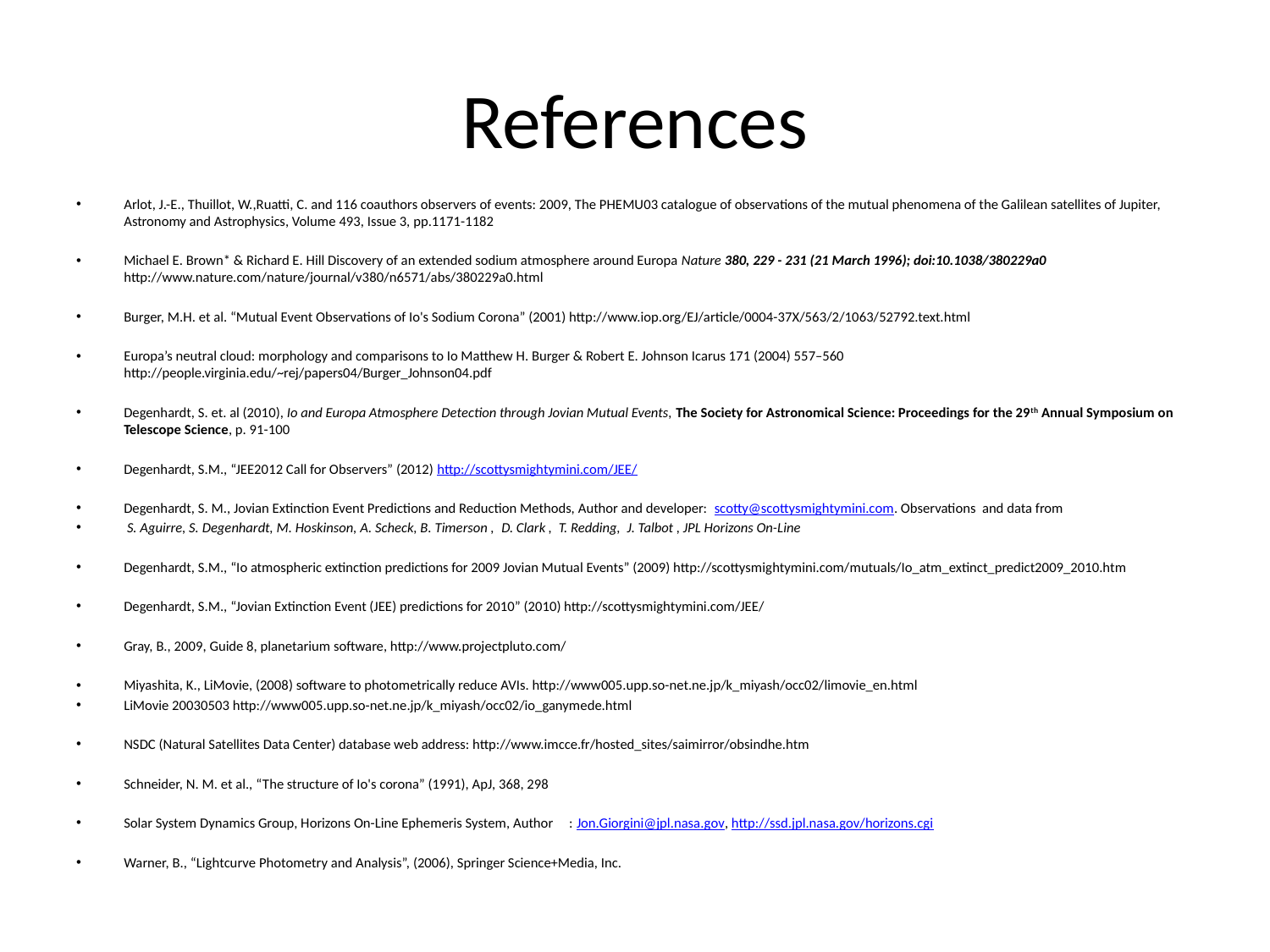

# References

Arlot, J.-E., Thuillot, W.,Ruatti, C. and 116 coauthors observers of events: 2009, The PHEMU03 catalogue of observations of the mutual phenomena of the Galilean satellites of Jupiter, Astronomy and Astrophysics, Volume 493, Issue 3, pp.1171-1182

Michael E. Brown* & Richard E. Hill Discovery of an extended sodium atmosphere around Europa Nature 380, 229 - 231 (21 March 1996); doi:10.1038/380229a0  http://www.nature.com/nature/journal/v380/n6571/abs/380229a0.html

Burger, M.H. et al. “Mutual Event Observations of Io's Sodium Corona” (2001) http://www.iop.org/EJ/article/0004-37X/563/2/1063/52792.text.html

Europa’s neutral cloud: morphology and comparisons to Io Matthew H. Burger & Robert E. Johnson Icarus 171 (2004) 557–560 http://people.virginia.edu/~rej/papers04/Burger_Johnson04.pdf

Degenhardt, S. et. al (2010), Io and Europa Atmosphere Detection through Jovian Mutual Events, The Society for Astronomical Science: Proceedings for the 29th Annual Symposium on Telescope Science, p. 91-100

Degenhardt, S.M., “JEE2012 Call for Observers” (2012) http://scottysmightymini.com/JEE/

Degenhardt, S. M., Jovian Extinction Event Predictions and Reduction Methods, Author and developer:  scotty@scottysmightymini.com. Observations  and data from
 S. Aguirre, S. Degenhardt, M. Hoskinson, A. Scheck, B. Timerson ,  D. Clark ,  T. Redding,  J. Talbot , JPL Horizons On-Line

Degenhardt, S.M., “Io atmospheric extinction predictions for 2009 Jovian Mutual Events” (2009) http://scottysmightymini.com/mutuals/Io_atm_extinct_predict2009_2010.htm

Degenhardt, S.M., “Jovian Extinction Event (JEE) predictions for 2010” (2010) http://scottysmightymini.com/JEE/

Gray, B., 2009, Guide 8, planetarium software, http://www.projectpluto.com/

Miyashita, K., LiMovie, (2008) software to photometrically reduce AVIs. http://www005.upp.so-net.ne.jp/k_miyash/occ02/limovie_en.html
LiMovie 20030503 http://www005.upp.so-net.ne.jp/k_miyash/occ02/io_ganymede.html

NSDC (Natural Satellites Data Center) database web address: http://www.imcce.fr/hosted_sites/saimirror/obsindhe.htm

Schneider, N. M. et al., “The structure of Io's corona” (1991), ApJ, 368, 298

Solar System Dynamics Group, Horizons On-Line Ephemeris System, Author     : Jon.Giorgini@jpl.nasa.gov, http://ssd.jpl.nasa.gov/horizons.cgi

Warner, B., “Lightcurve Photometry and Analysis”, (2006), Springer Science+Media, Inc.